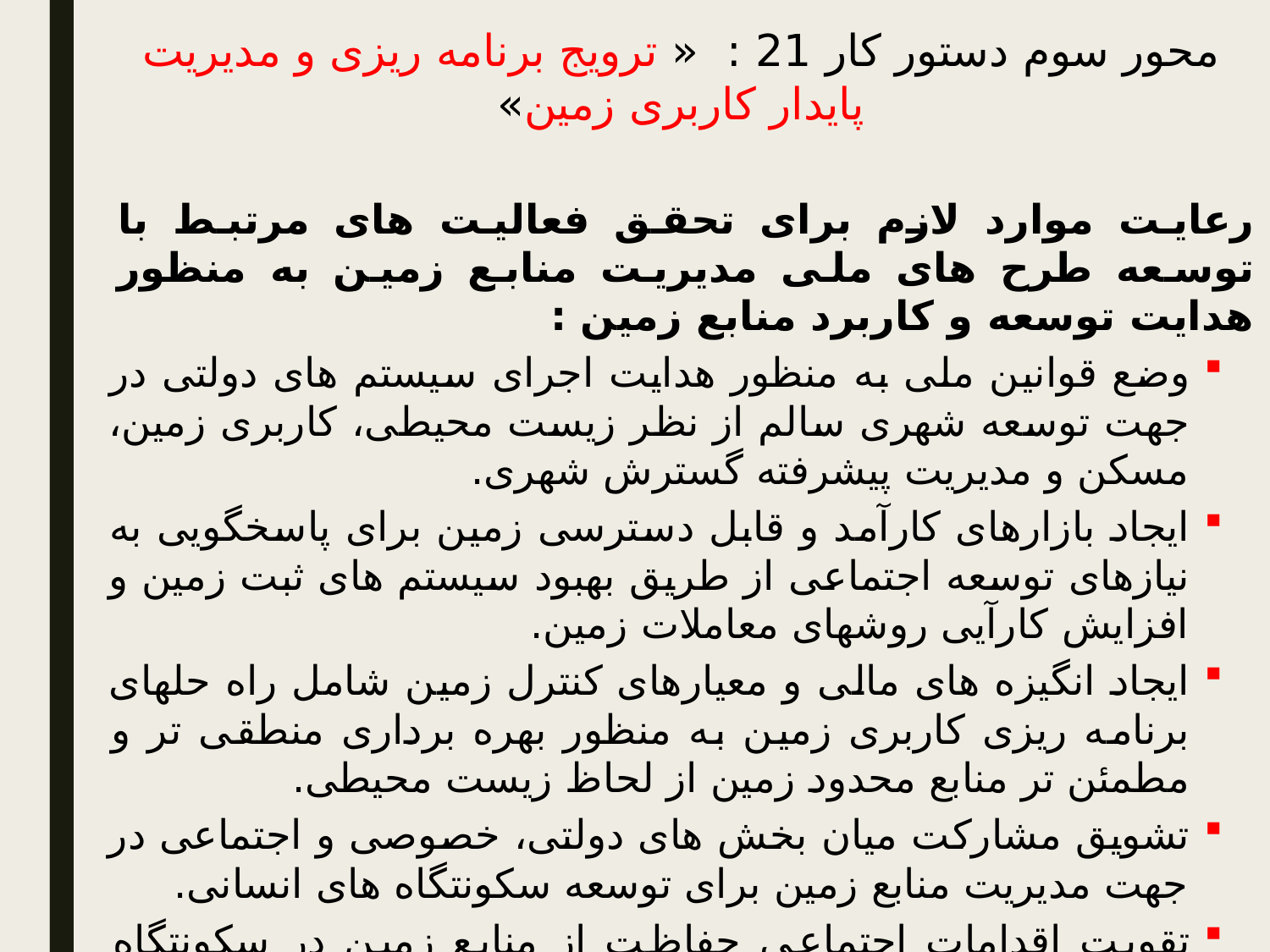

محور سوم دستور کار 21 :  « ترویج برنامه ریزی و مدیریت پایدار کاربری زمین»

رعایت موارد لازم برای تحقق فعالیت های مرتبط با توسعه طرح های ملی مدیریت منابع زمین به منظور هدایت توسعه و کاربرد منابع زمین :
وضع قوانین ملی به منظور هدایت اجرای سیستم های دولتی در جهت توسعه شهری سالم از نظر زیست محیطی، کاربری زمین، مسکن و مدیریت پیشرفته گسترش شهری.
ایجاد بازارهای کارآمد و قابل دسترسی زمین برای پاسخگویی به نیازهای توسعه اجتماعی از طریق بهبود سیستم های ثبت زمین و افزایش کارآیی روشهای معاملات زمین.
ایجاد انگیزه های مالی و معیارهای کنترل زمین شامل راه حلهای برنامه ریزی کاربری زمین به منظور بهره برداری منطقی تر و مطمئن تر منابع محدود زمین از لحاظ زیست محیطی.
تشویق مشارکت میان بخش های دولتی، خصوصی و اجتماعی در جهت مدیریت منابع زمین برای توسعه سکونتگاه های انسانی.
تقویت اقدامات اجتماعی حفاظت از منابع زمین در سکونتگاه های موجود شهری و روستایی.
ایجاد اشکال مناسب اجاره زمین که امنیت اجاره زمین برای مستأجرین، خصوصاً مردم بومی، زنان ، انجمن های محلی، ساکنان کم درآمد شهری و روستائیان فقیر را فراهم سازد.